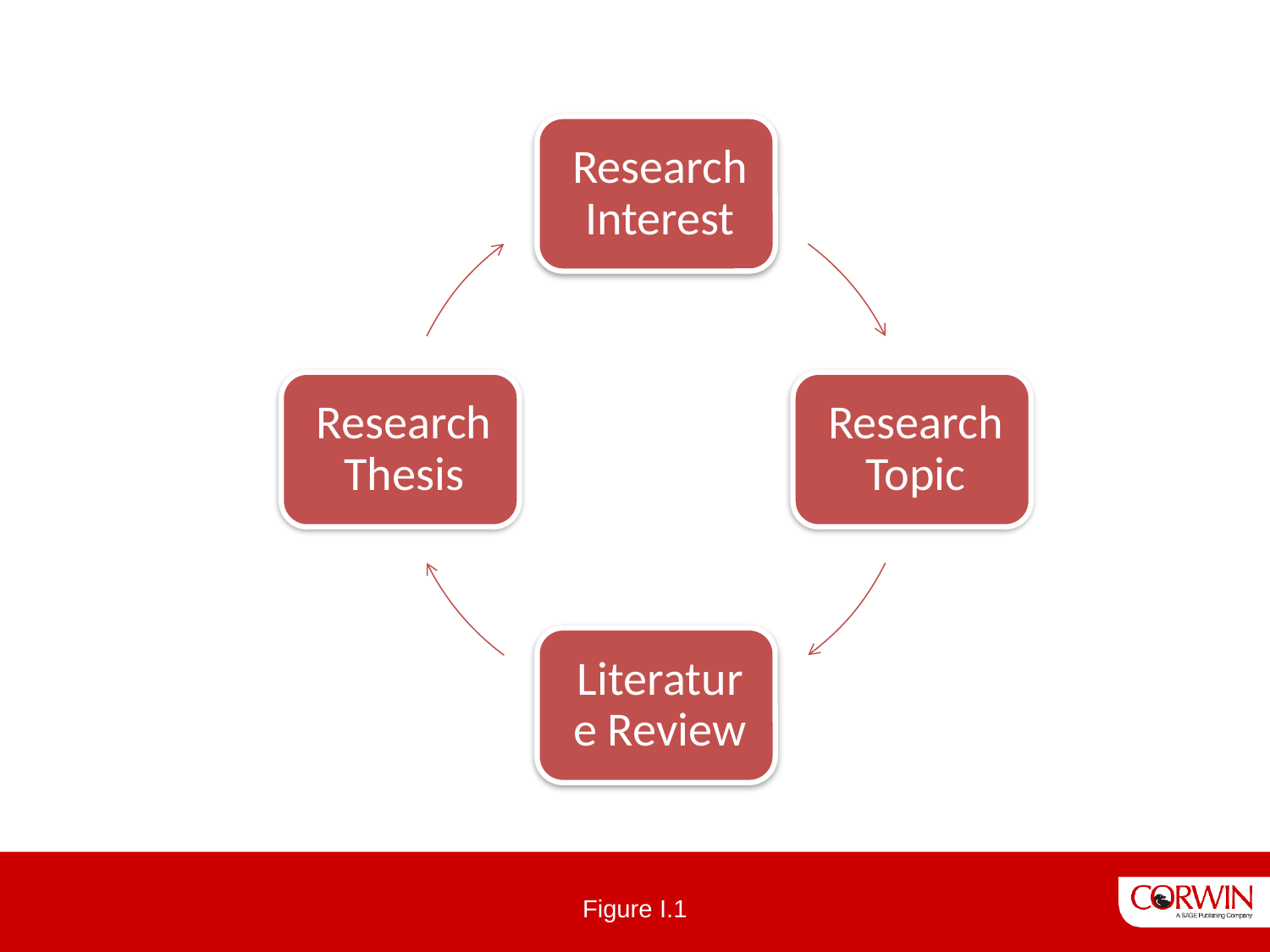

Research Interest
Research Topic
Literature Review
Research Thesis
Answers
Identifies
Specifies
and
frames
Discovers
and advocates
Figure I.1